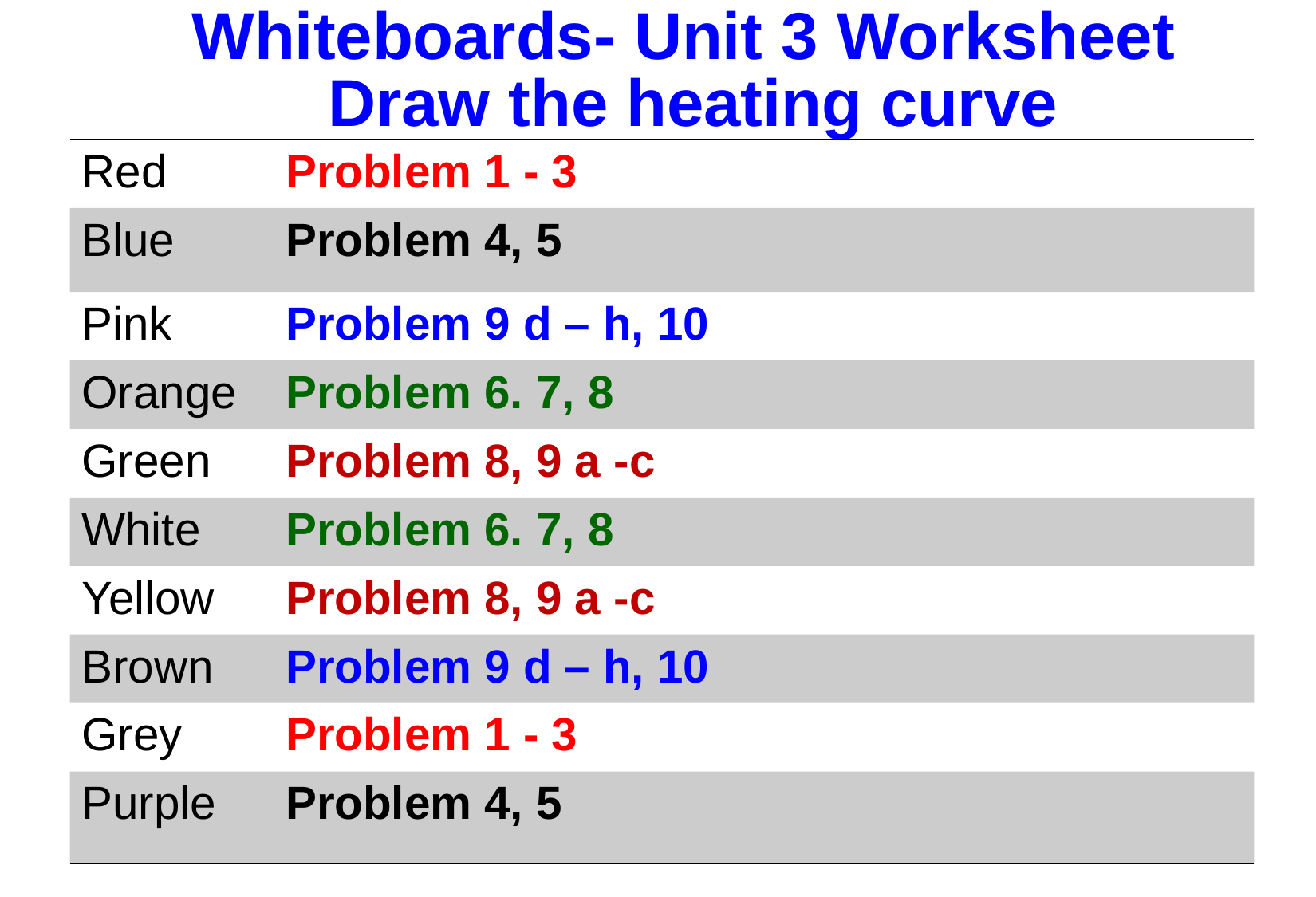

# Whiteboards- Unit 3 Worksheet Draw the heating curve
| Red | Problem 1 - 3 |
| --- | --- |
| Blue | Problem 4, 5 |
| Pink | Problem 9 d – h, 10 |
| Orange | Problem 6. 7, 8 |
| Green | Problem 8, 9 a -c |
| White | Problem 6. 7, 8 |
| Yellow | Problem 8, 9 a -c |
| Brown | Problem 9 d – h, 10 |
| Grey | Problem 1 - 3 |
| Purple | Problem 4, 5 |